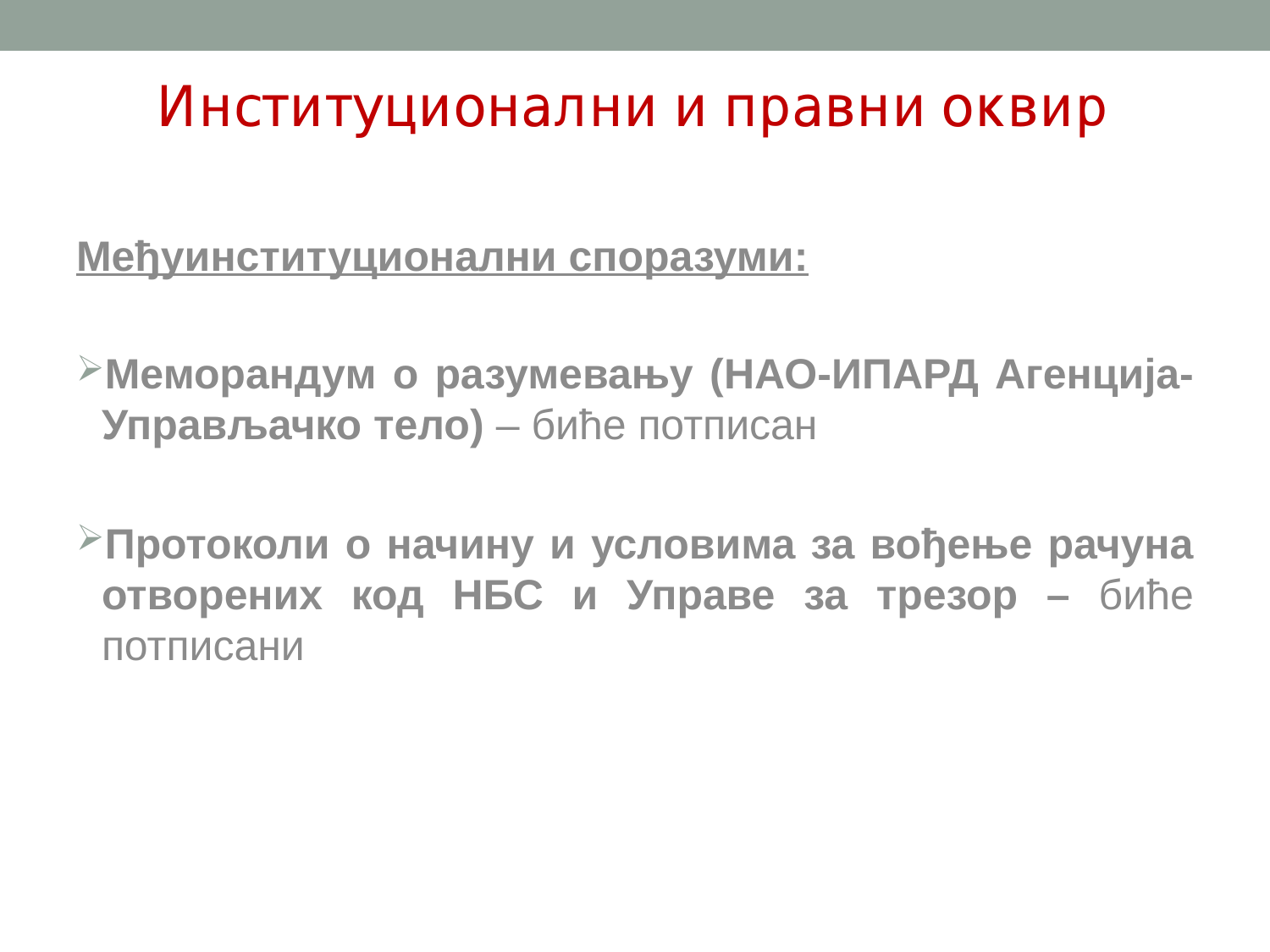

# Институционални и правни оквир
Међуинституционални споразуми:

Меморандум о разумевању (НАО-ИПАРД Агенција-Управљачко тело) – биће потписан

Протоколи о начину и условима за вођење рачуна отворених код НБС и Управе за трезор – биће потписани